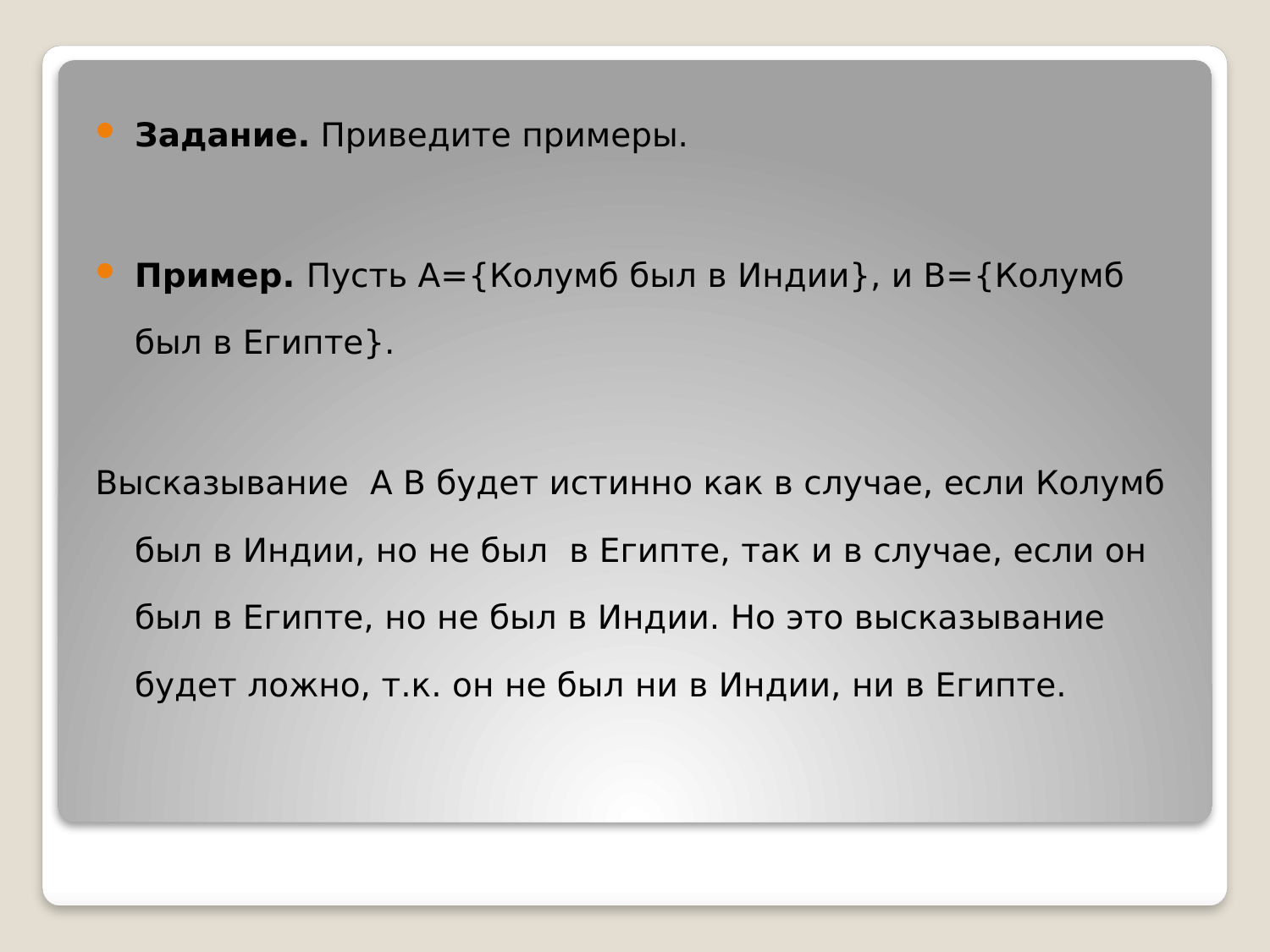

Задание. Приведите примеры.

Пример. Пусть А={Колумб был в Индии}, и В={Колумб был в Египте}.

Высказывание  А В будет истинно как в случае, если Колумб был в Индии, но не был  в Египте, так и в случае, если он был в Египте, но не был в Индии. Но это высказывание будет ложно, т.к. он не был ни в Индии, ни в Египте.